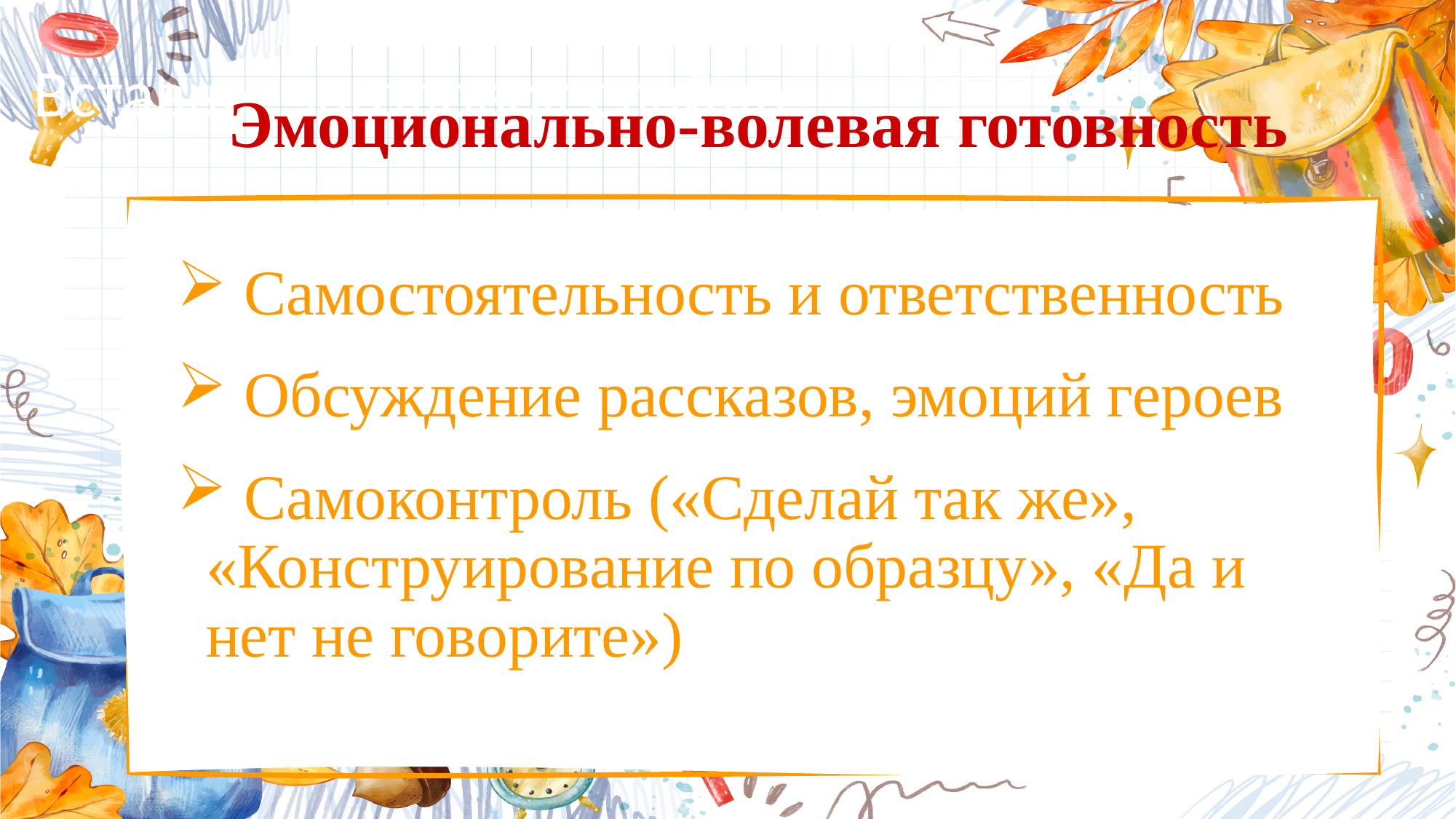

# Вставьте заголовок слайда
Эмоционально-волевая готовность

 Самостоятельность и ответственность
 Обсуждение рассказов, эмоций героев
 Самоконтроль («Сделай так же», «Конструирование по образцу», «Да и нет не говорите»)